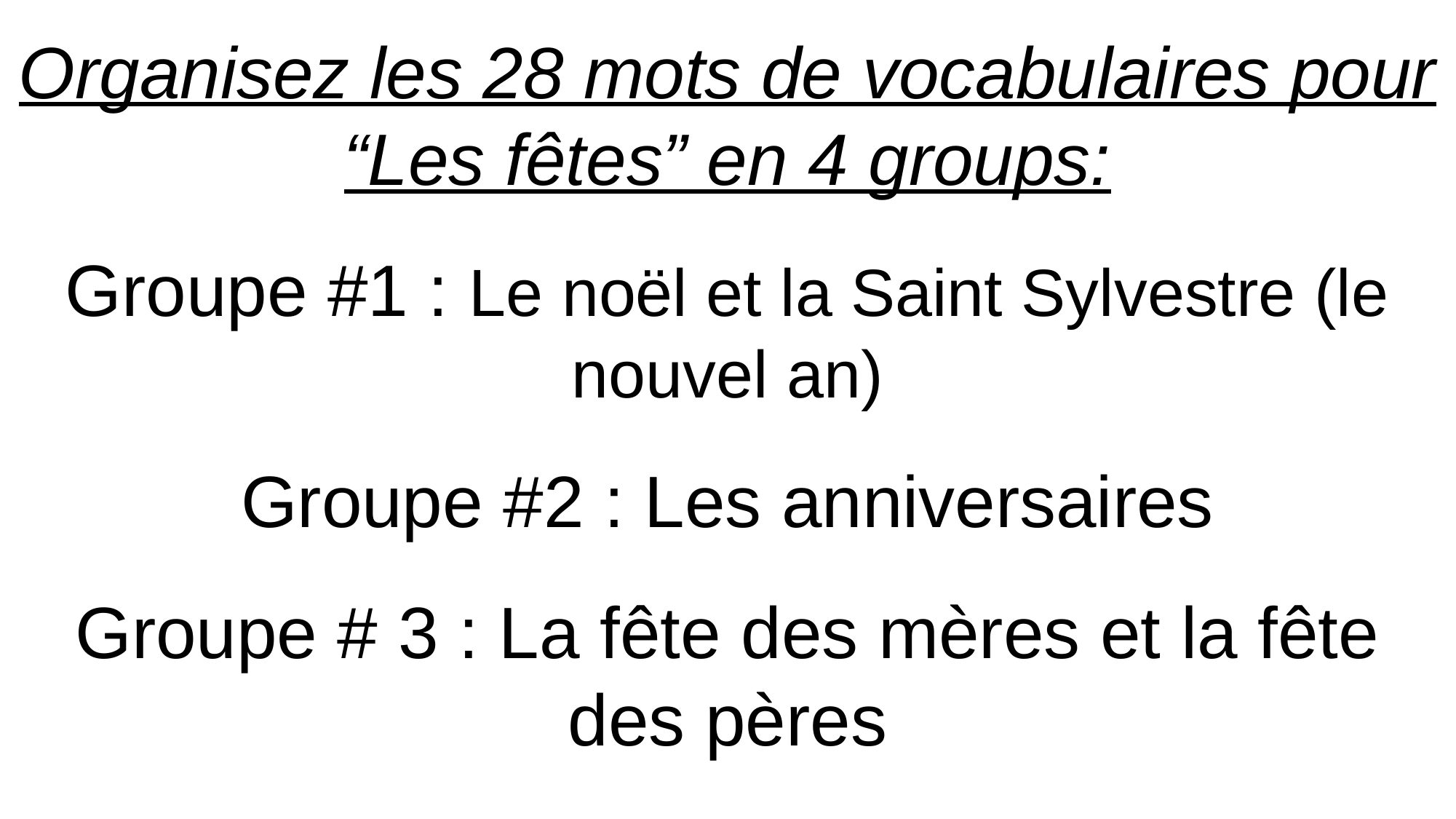

Organisez les 28 mots de vocabulaires pour “Les fêtes” en 4 groups:

Groupe #1 : Le noël et la Saint Sylvestre (le nouvel an)

Groupe #2 : Les anniversaires

Groupe # 3 : La fête des mères et la fête des pères

Groupe # 4 : La fête nationale